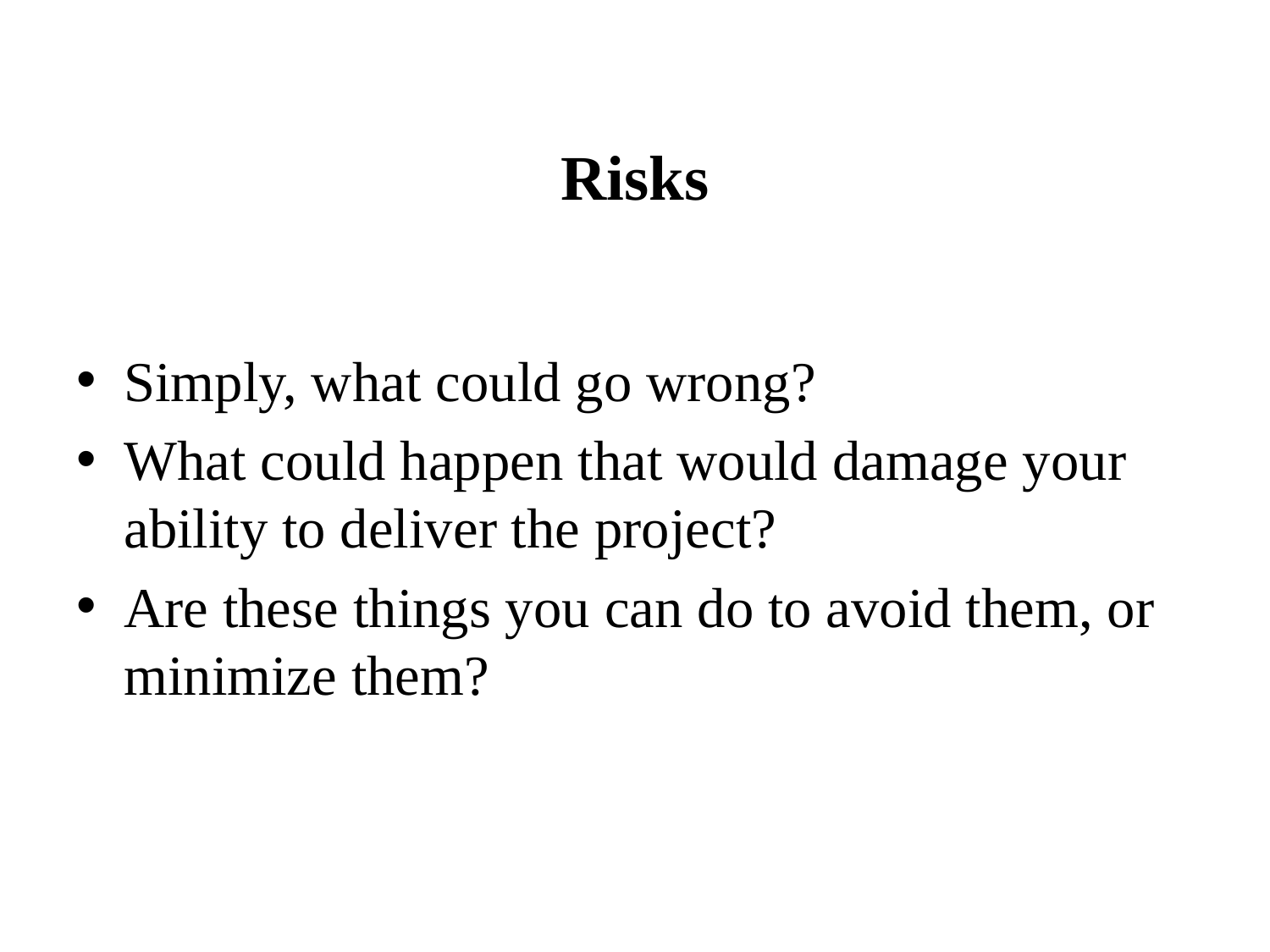

# Risks
Simply, what could go wrong?
What could happen that would damage your ability to deliver the project?
Are these things you can do to avoid them, or minimize them?